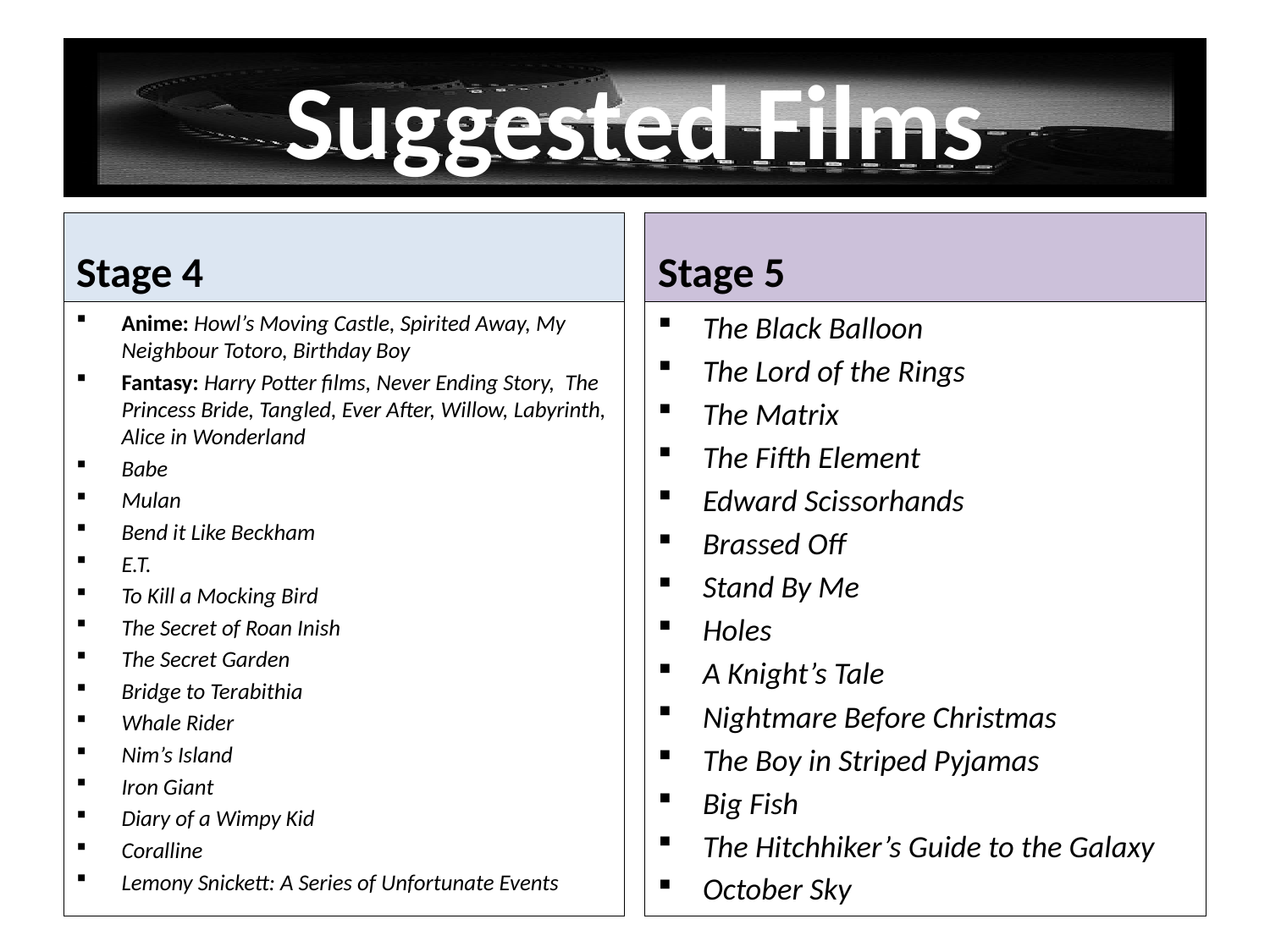

# Suggested Films
Stage 4
Stage 5
Anime: Howl’s Moving Castle, Spirited Away, My Neighbour Totoro, Birthday Boy
Fantasy: Harry Potter films, Never Ending Story,  The Princess Bride, Tangled, Ever After, Willow, Labyrinth, Alice in Wonderland
Babe
Mulan
Bend it Like Beckham
E.T.
To Kill a Mocking Bird
The Secret of Roan Inish
The Secret Garden
Bridge to Terabithia
Whale Rider
Nim’s Island
Iron Giant
Diary of a Wimpy Kid
Coralline
Lemony Snickett: A Series of Unfortunate Events

The Black Balloon
The Lord of the Rings
The Matrix
The Fifth Element
Edward Scissorhands
Brassed Off
Stand By Me
Holes
A Knight’s Tale
Nightmare Before Christmas
The Boy in Striped Pyjamas
Big Fish
The Hitchhiker’s Guide to the Galaxy
October Sky